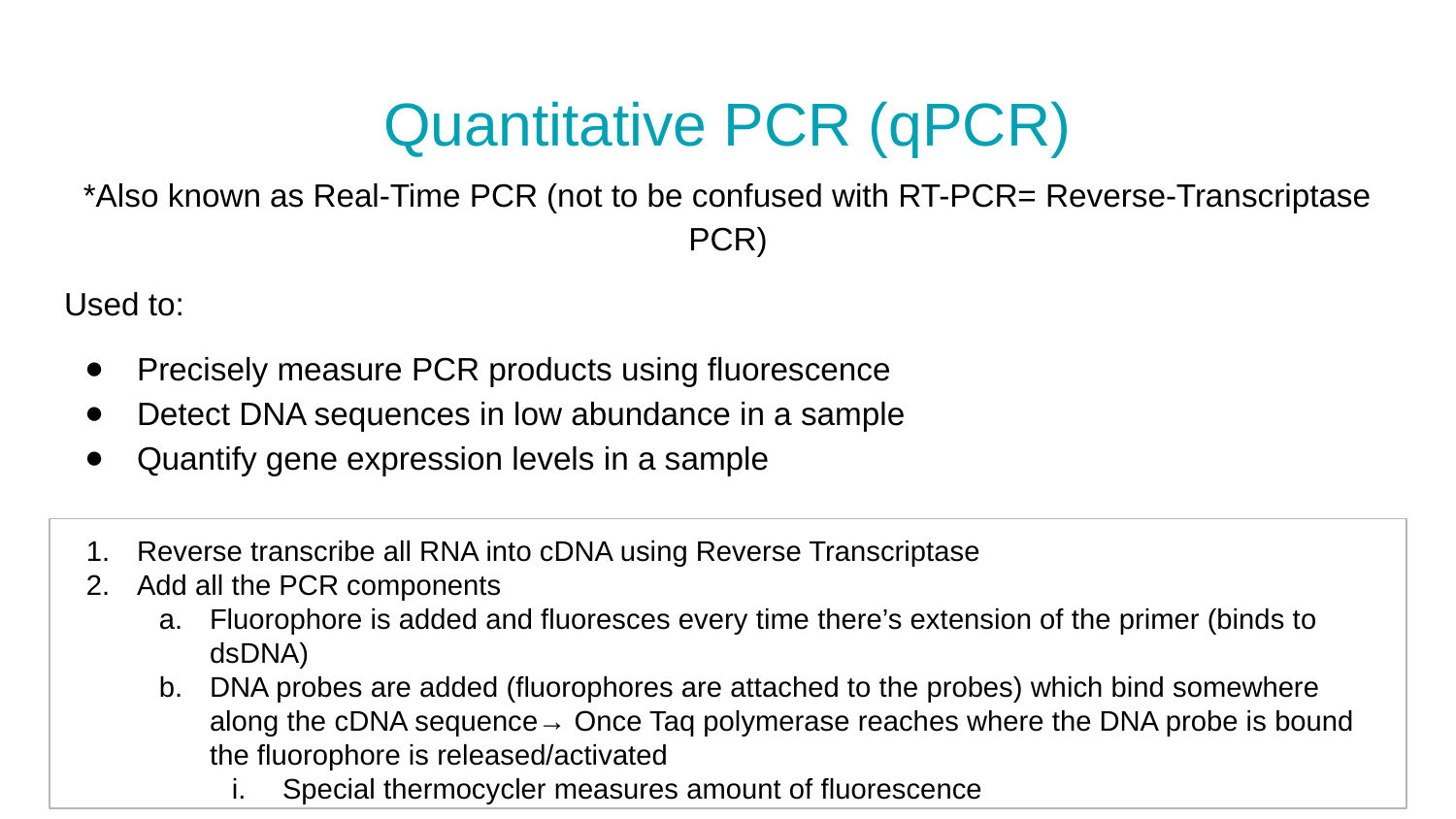

# Quantitative PCR (qPCR)
*Also known as Real-Time PCR (not to be confused with RT-PCR= Reverse-Transcriptase PCR)
Used to:
Precisely measure PCR products using fluorescence
Detect DNA sequences in low abundance in a sample
Quantify gene expression levels in a sample
Reverse transcribe all RNA into cDNA using Reverse Transcriptase
Add all the PCR components
Fluorophore is added and fluoresces every time there’s extension of the primer (binds to dsDNA)
DNA probes are added (fluorophores are attached to the probes) which bind somewhere along the cDNA sequence→ Once Taq polymerase reaches where the DNA probe is bound the fluorophore is released/activated
Special thermocycler measures amount of fluorescence